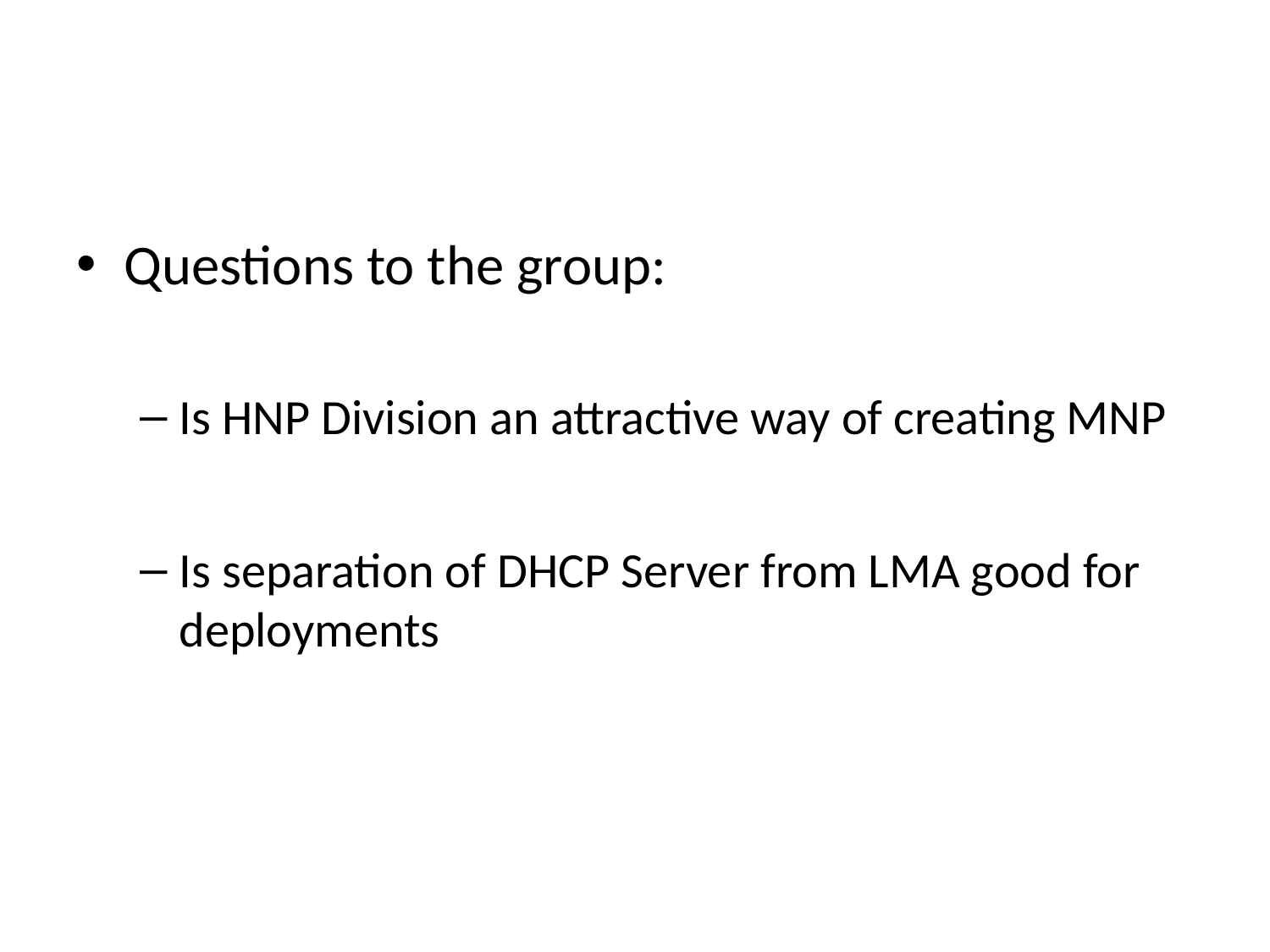

#
Questions to the group:

Is HNP Division an attractive way of creating MNP

Is separation of DHCP Server from LMA good for deployments